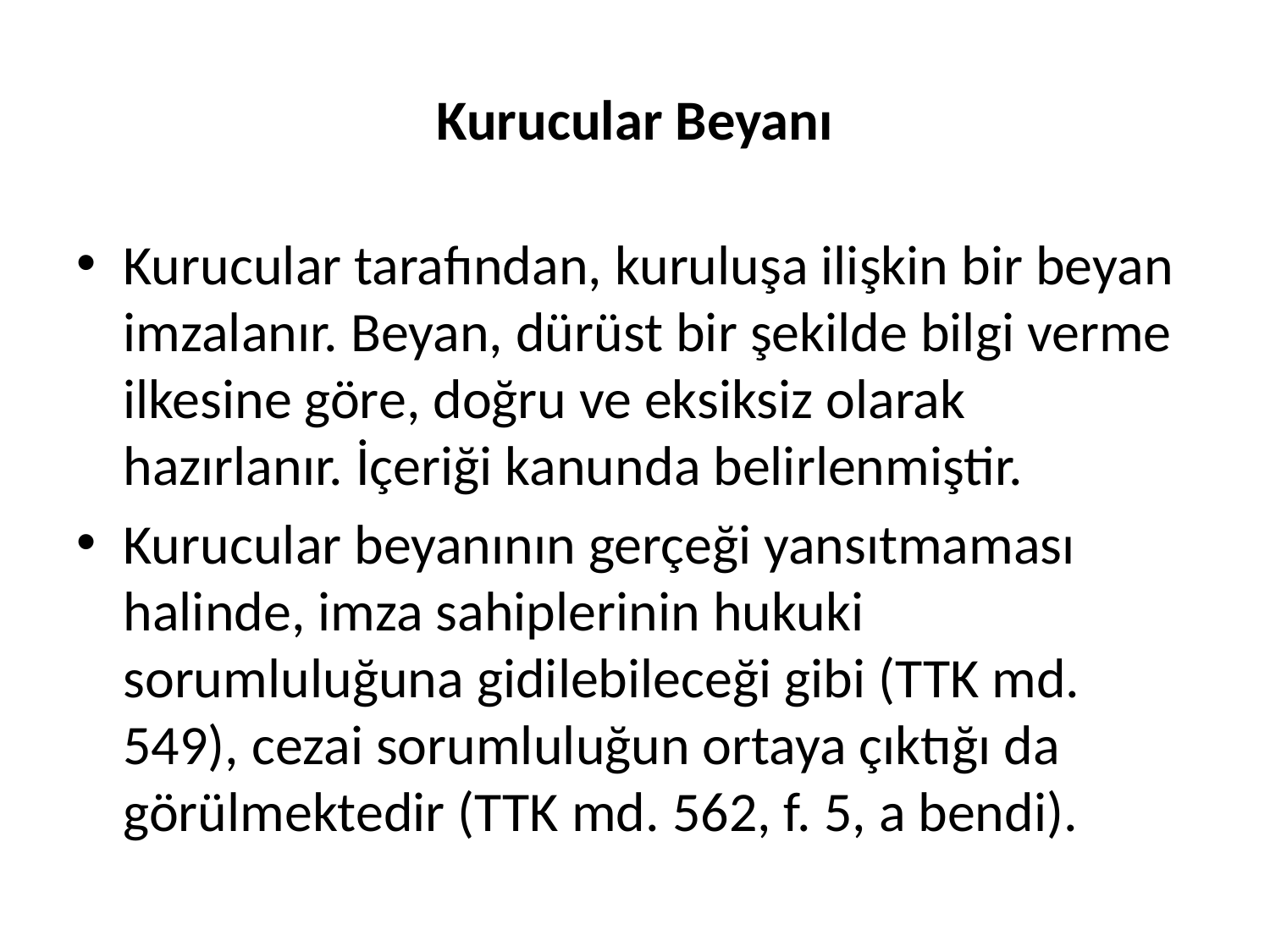

# Kurucular Beyanı
Kurucular tarafından, kuruluşa ilişkin bir beyan imzalanır. Beyan, dürüst bir şekilde bilgi verme ilkesine göre, doğru ve eksiksiz olarak hazırlanır. İçeriği kanunda belirlenmiştir.
Kurucular beyanının gerçeği yansıtmaması halinde, imza sahiplerinin hukuki sorumluluğuna gidilebileceği gibi (TTK md. 549), cezai sorumluluğun ortaya çıktığı da görülmektedir (TTK md. 562, f. 5, a bendi).